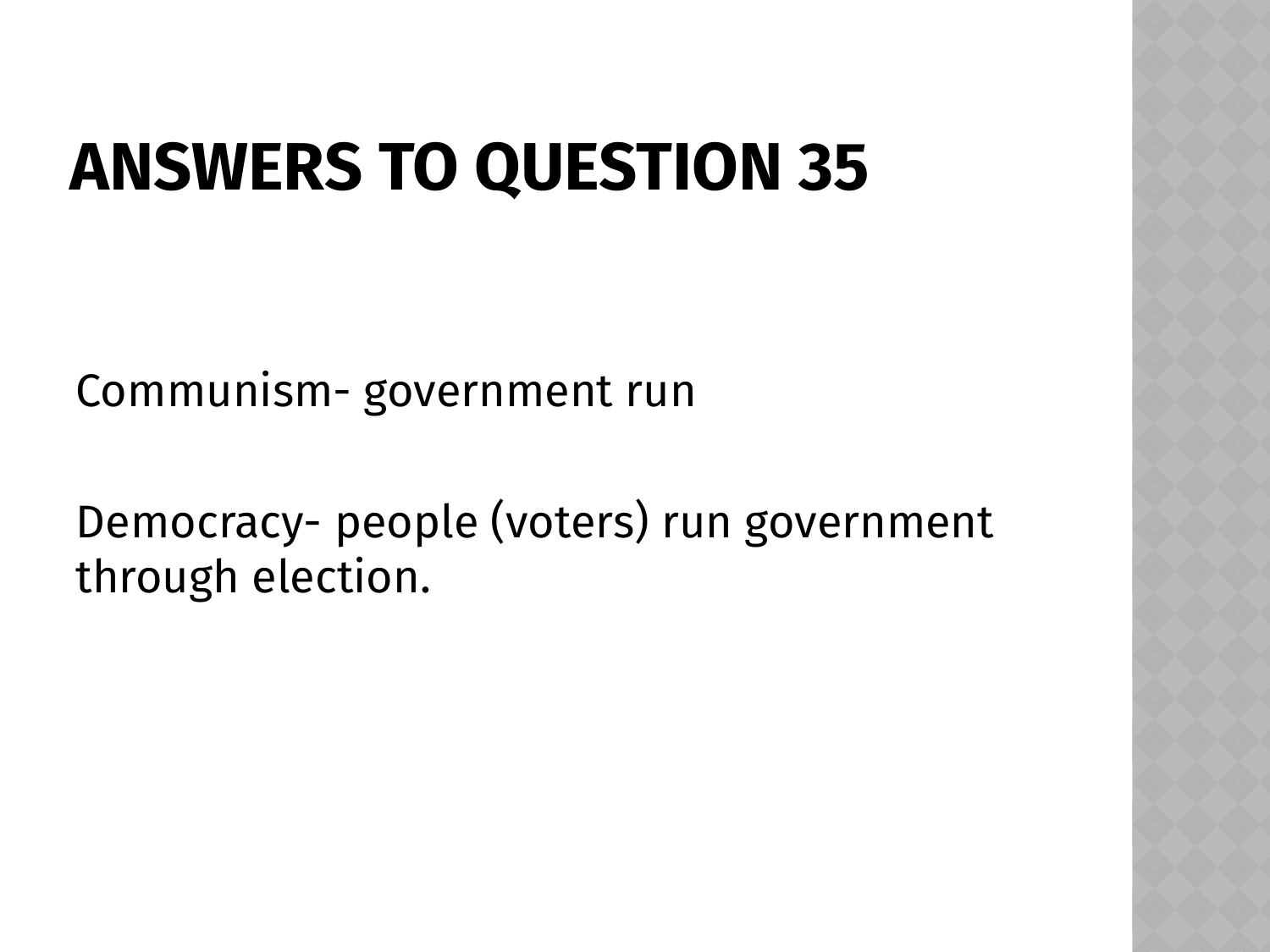

# Answers to question 35

Communism- government run

Democracy- people (voters) run government through election.